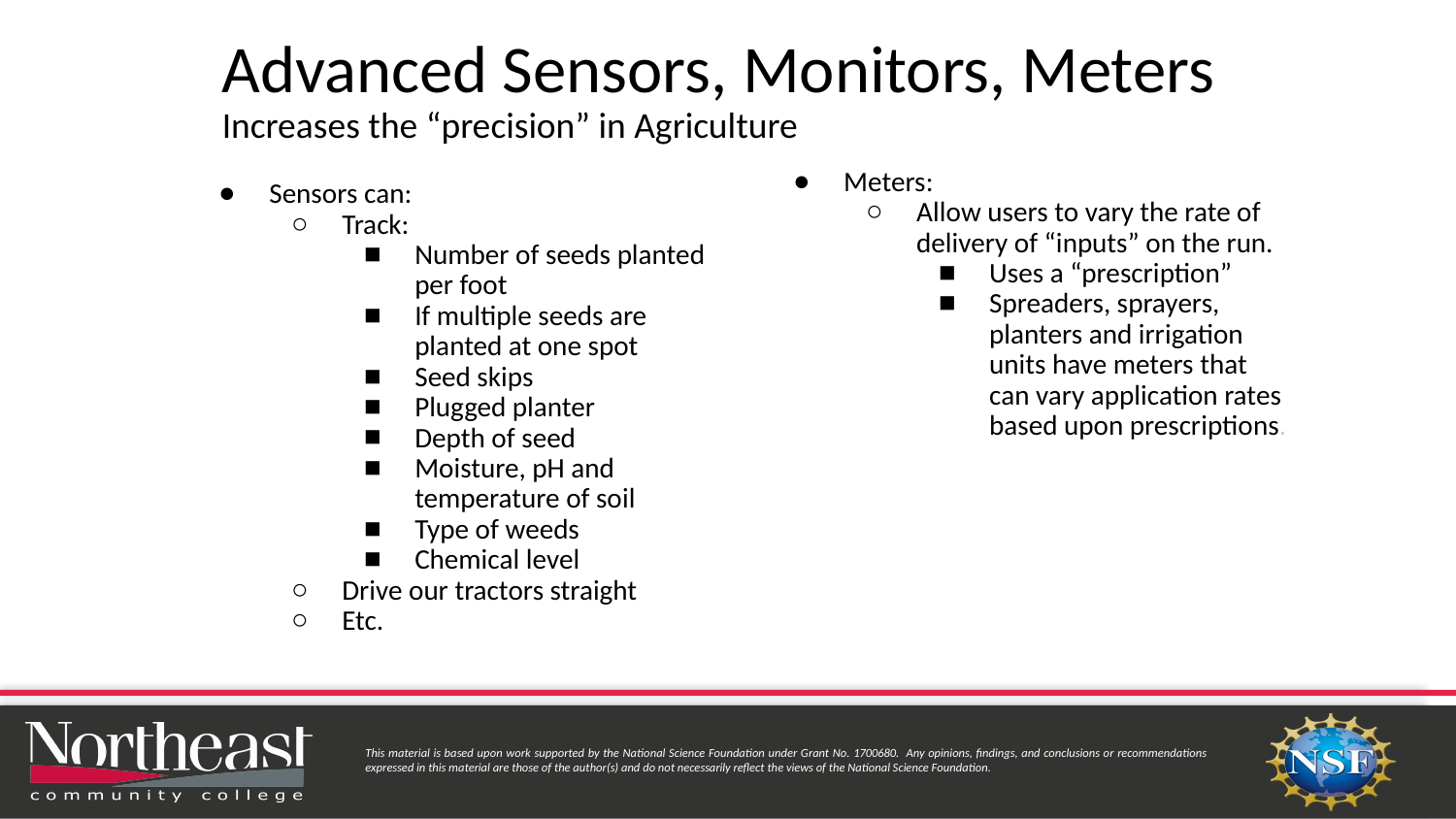

# Advanced Sensors, Monitors, Meters
Increases the “precision” in Agriculture
Meters:
Allow users to vary the rate of delivery of “inputs” on the run.
Uses a “prescription”
Spreaders, sprayers, planters and irrigation units have meters that can vary application rates based upon prescriptions.
Sensors can:
Track:
Number of seeds planted per foot
If multiple seeds are planted at one spot
Seed skips
Plugged planter
Depth of seed
Moisture, pH and temperature of soil
Type of weeds
Chemical level
Drive our tractors straight
Etc.